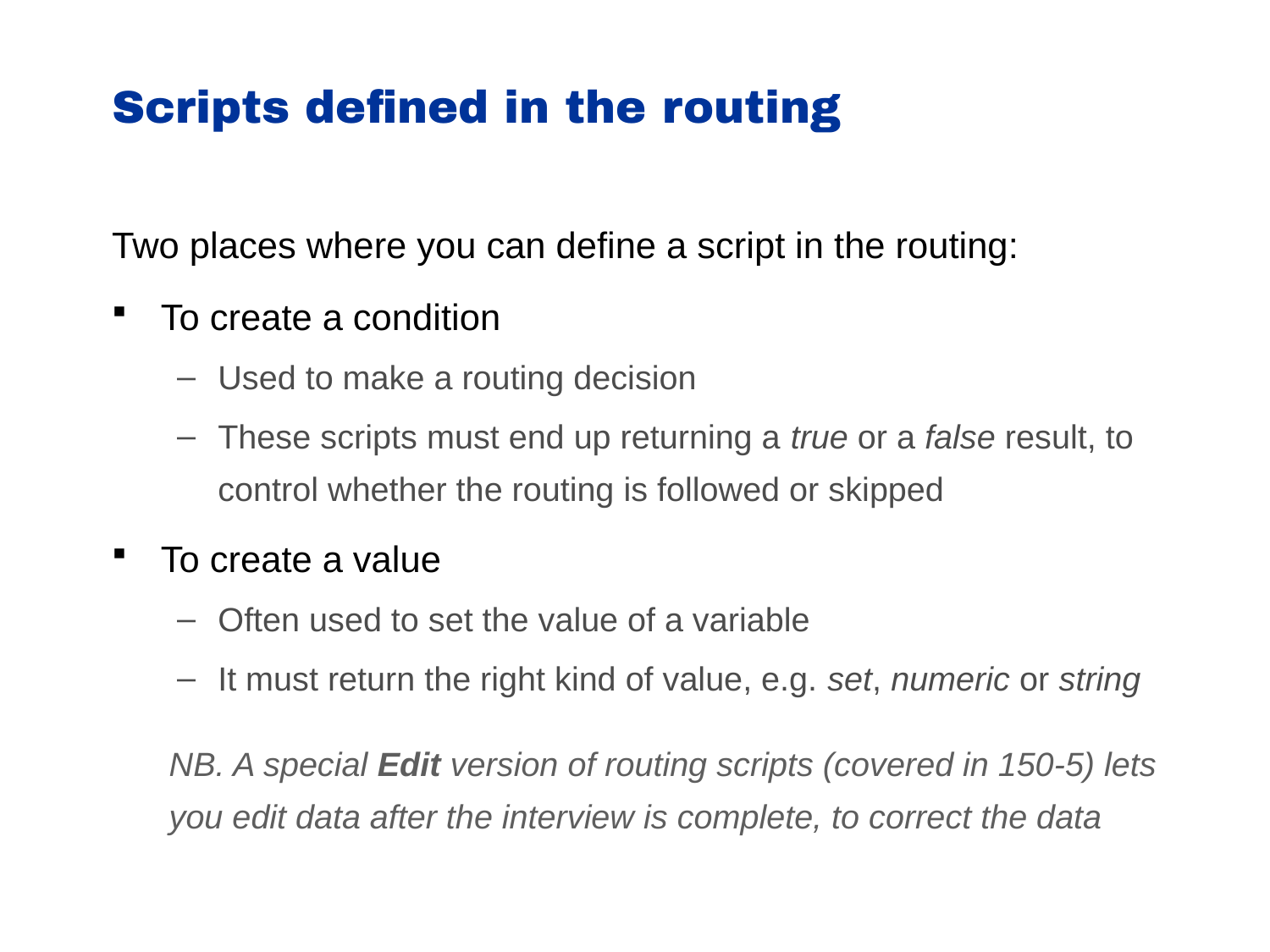

# Scripts defined in the routing
Two places where you can define a script in the routing:
To create a condition
Used to make a routing decision
These scripts must end up returning a true or a false result, to control whether the routing is followed or skipped
To create a value
Often used to set the value of a variable
It must return the right kind of value, e.g. set, numeric or string
NB. A special Edit version of routing scripts (covered in 150-5) lets you edit data after the interview is complete, to correct the data